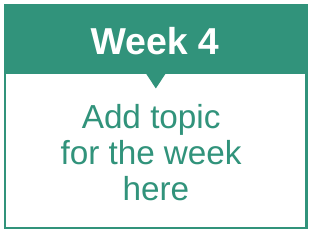

Week 4
Add topic
for the week
here